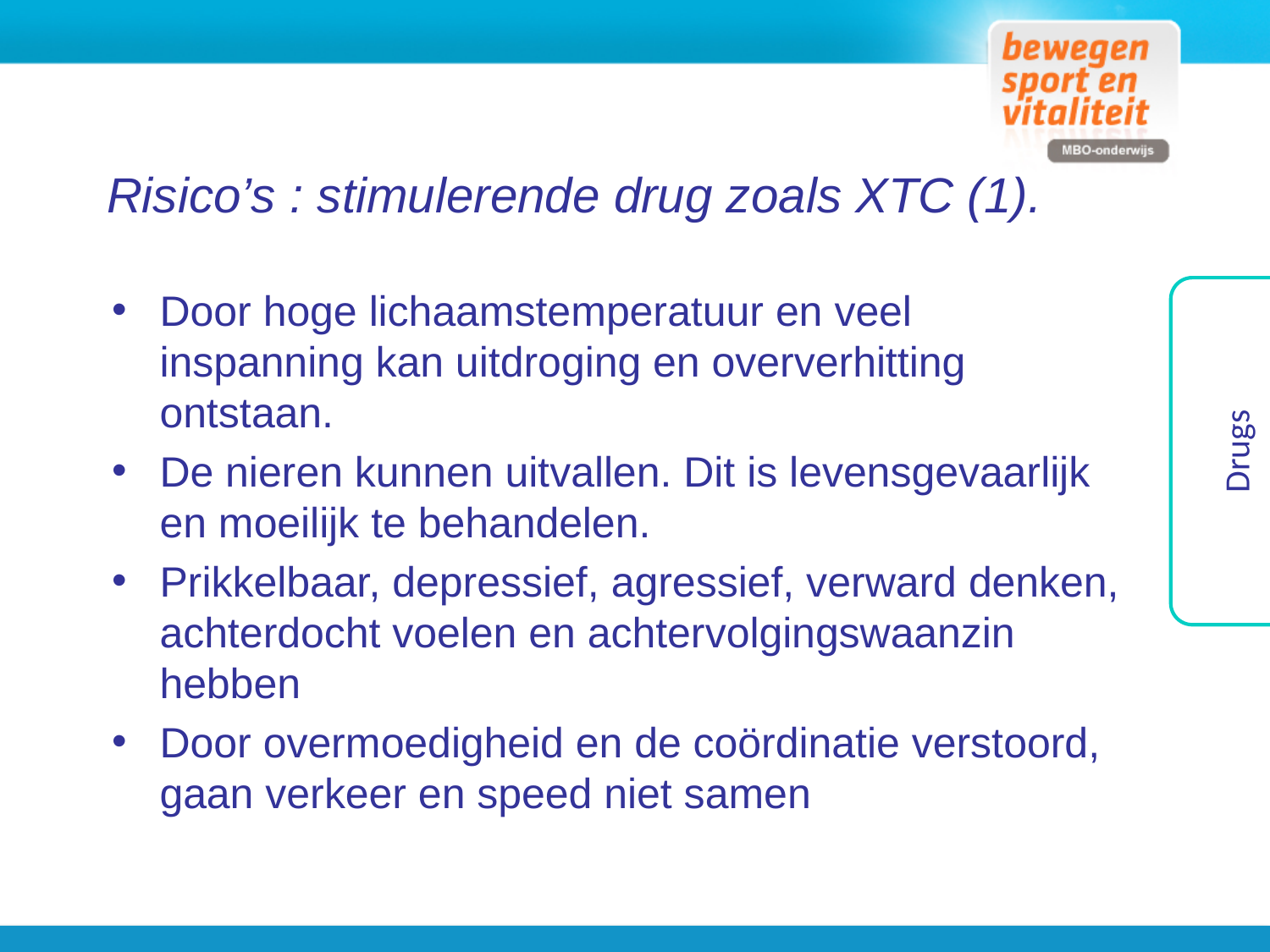

Risico’s : stimulerende drug zoals XTC (1).
Door hoge lichaamstemperatuur en veel inspanning kan uitdroging en oververhitting ontstaan.
De nieren kunnen uitvallen. Dit is levensgevaarlijk en moeilijk te behandelen.
Prikkelbaar, depressief, agressief, verward denken, achterdocht voelen en achtervolgingswaanzin hebben
Door overmoedigheid en de coördinatie verstoord, gaan verkeer en speed niet samen

Drugs